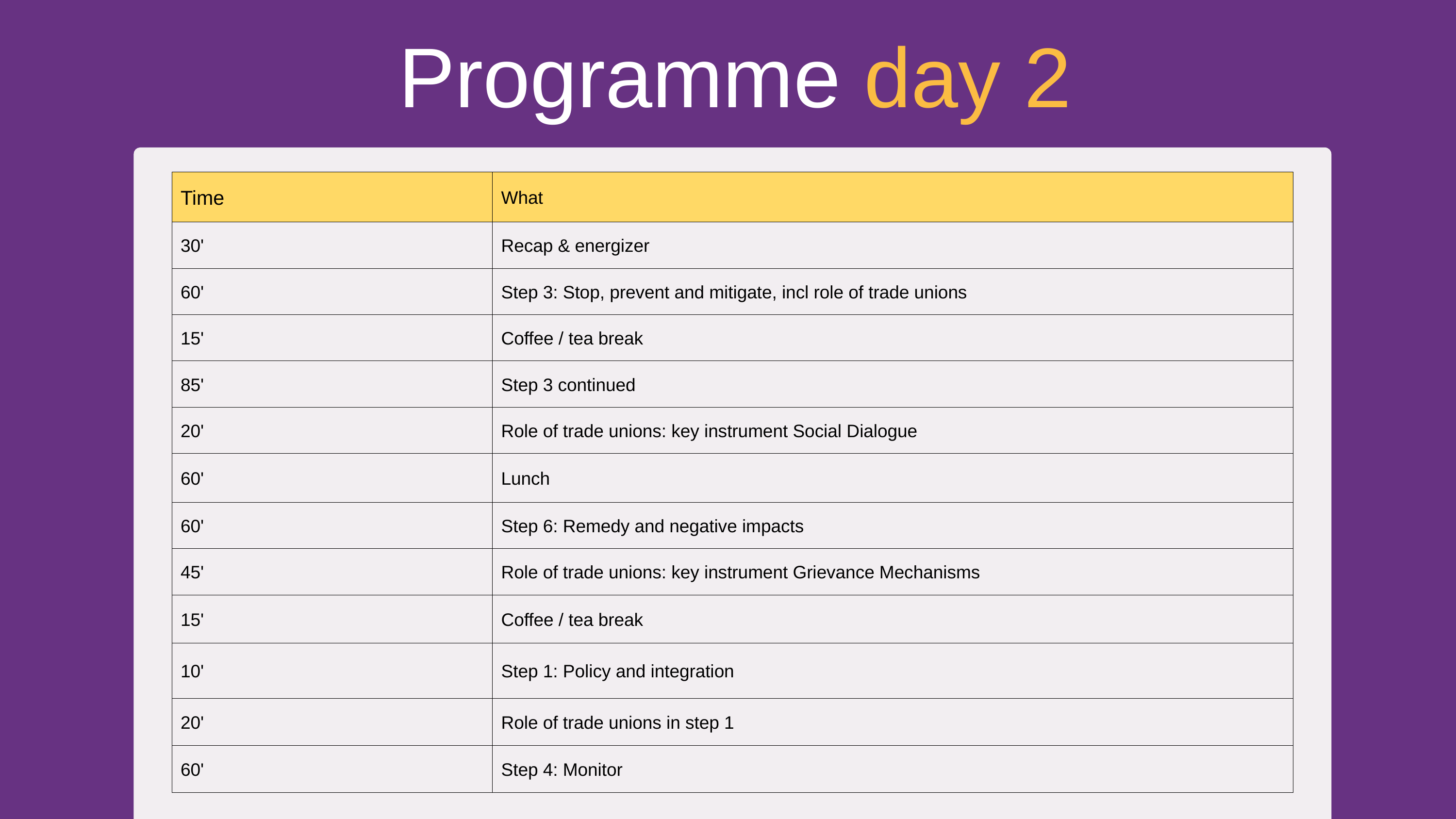

Programme day 2

| Time | What |
| --- | --- |
| 30' | Recap & energizer |
| 60' | Step 3: Stop, prevent and mitigate, incl role of trade unions |
| 15' | Coffee / tea break |
| 85' | Step 3 continued |
| 20' | Role of trade unions: key instrument Social Dialogue |
| 60' | Lunch |
| 60' | Step 6: Remedy and negative impacts |
| 45' | Role of trade unions: key instrument Grievance Mechanisms |
| 15' | Coffee / tea break |
| 10' | Step 1: Policy and integration |
| 20' | Role of trade unions in step 1 |
| 60' | Step 4: Monitor |